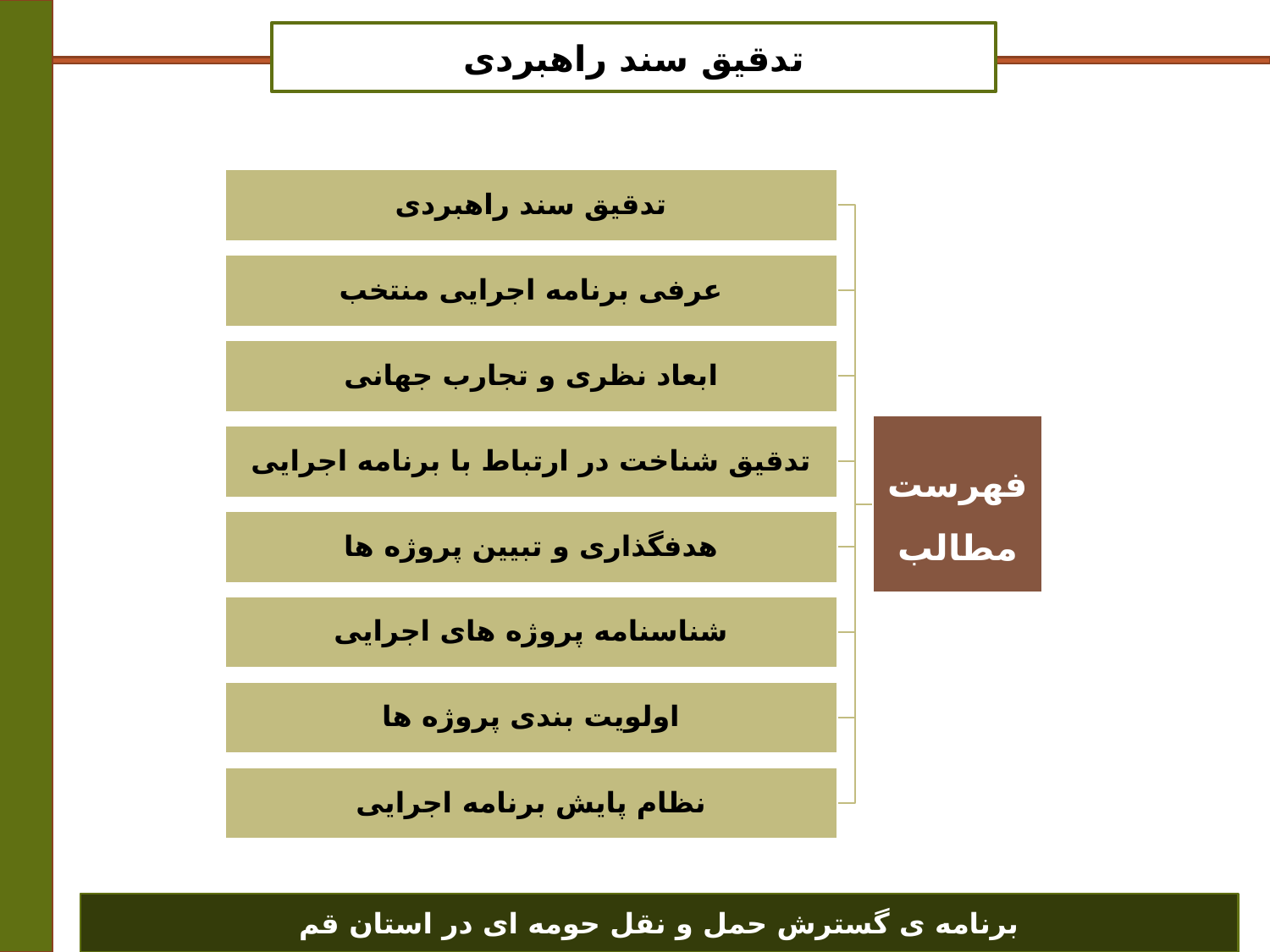

تدقیق سند راهبردی

فهرست مطالب
تدقیق سند راهبردی
عرفی برنامه اجرایی منتخب
ابعاد نظری و تجارب جهانی
تدقیق شناخت در ارتباط با برنامه اجرایی
هدفگذاری و تبیین پروژه ها
شناسنامه پروژه های اجرایی
اولویت بندی پروژه ها
نظام پایش برنامه اجرایی
برنامه ی گسترش حمل و نقل حومه ای در استان قم